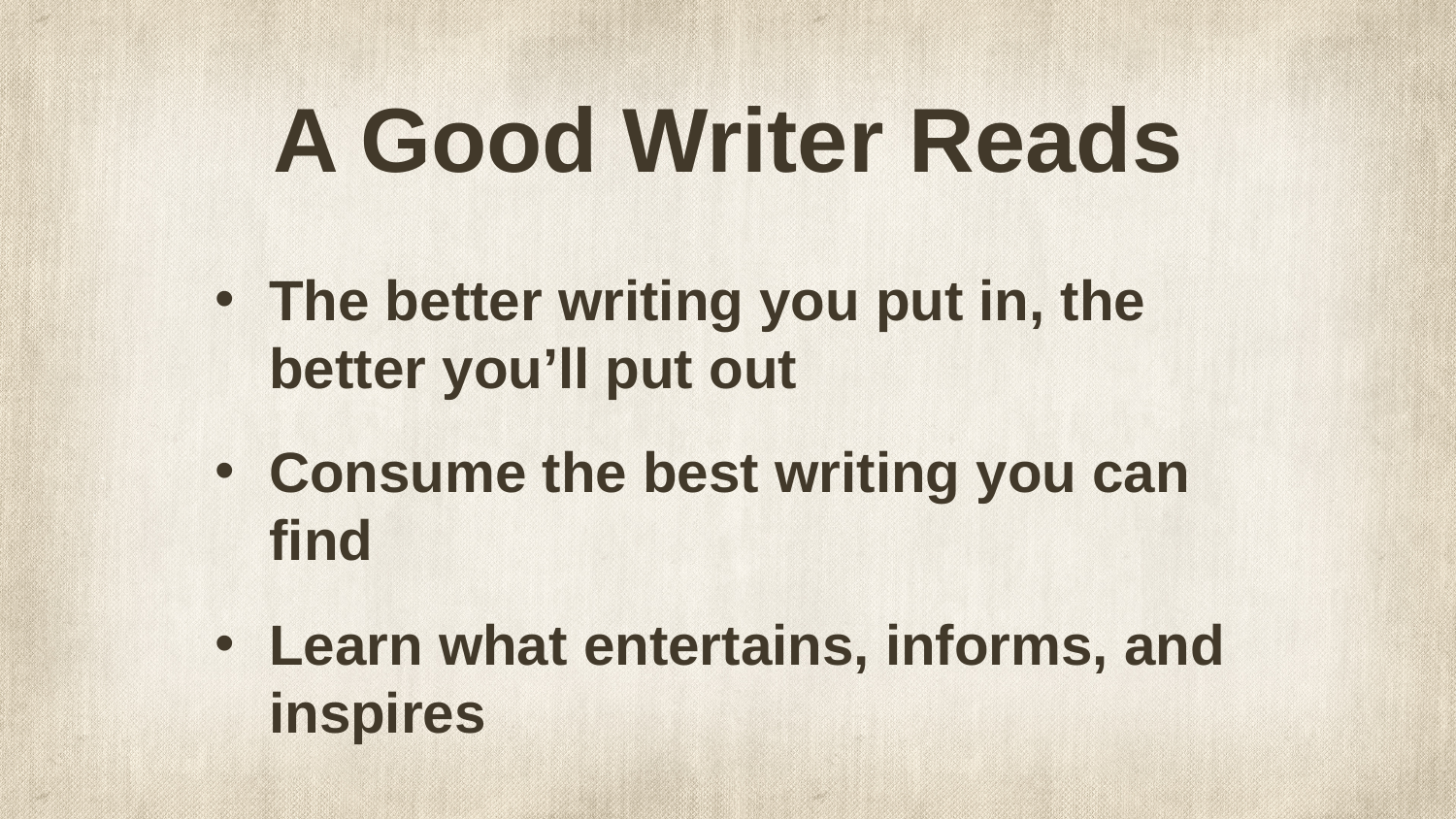

# A Good Writer Reads
The better writing you put in, the better you’ll put out
Consume the best writing you can find
Learn what entertains, informs, and inspires